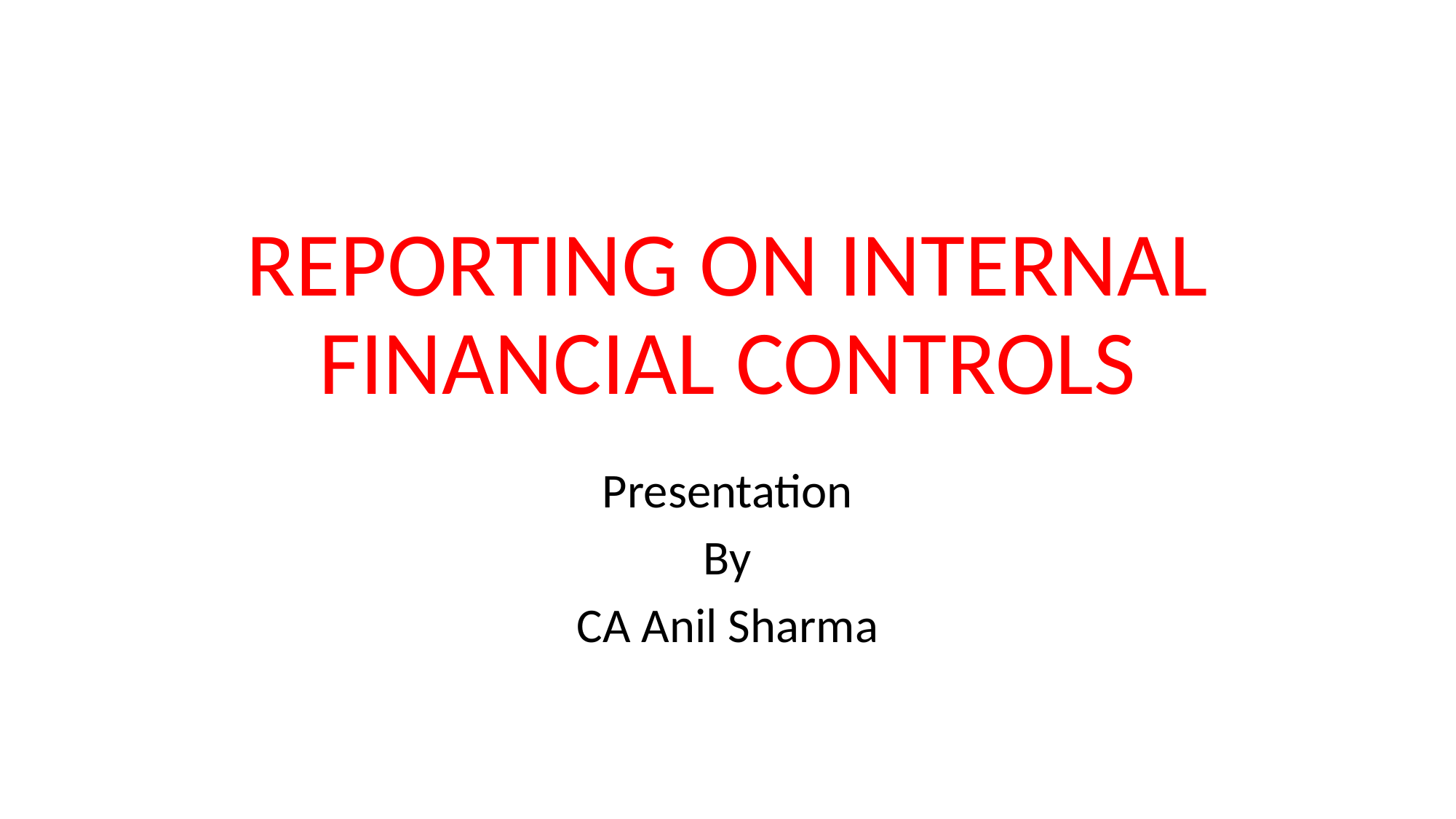

# REPORTING ON INTERNAL FINANCIAL CONTROLS
Presentation
By
CA Anil Sharma